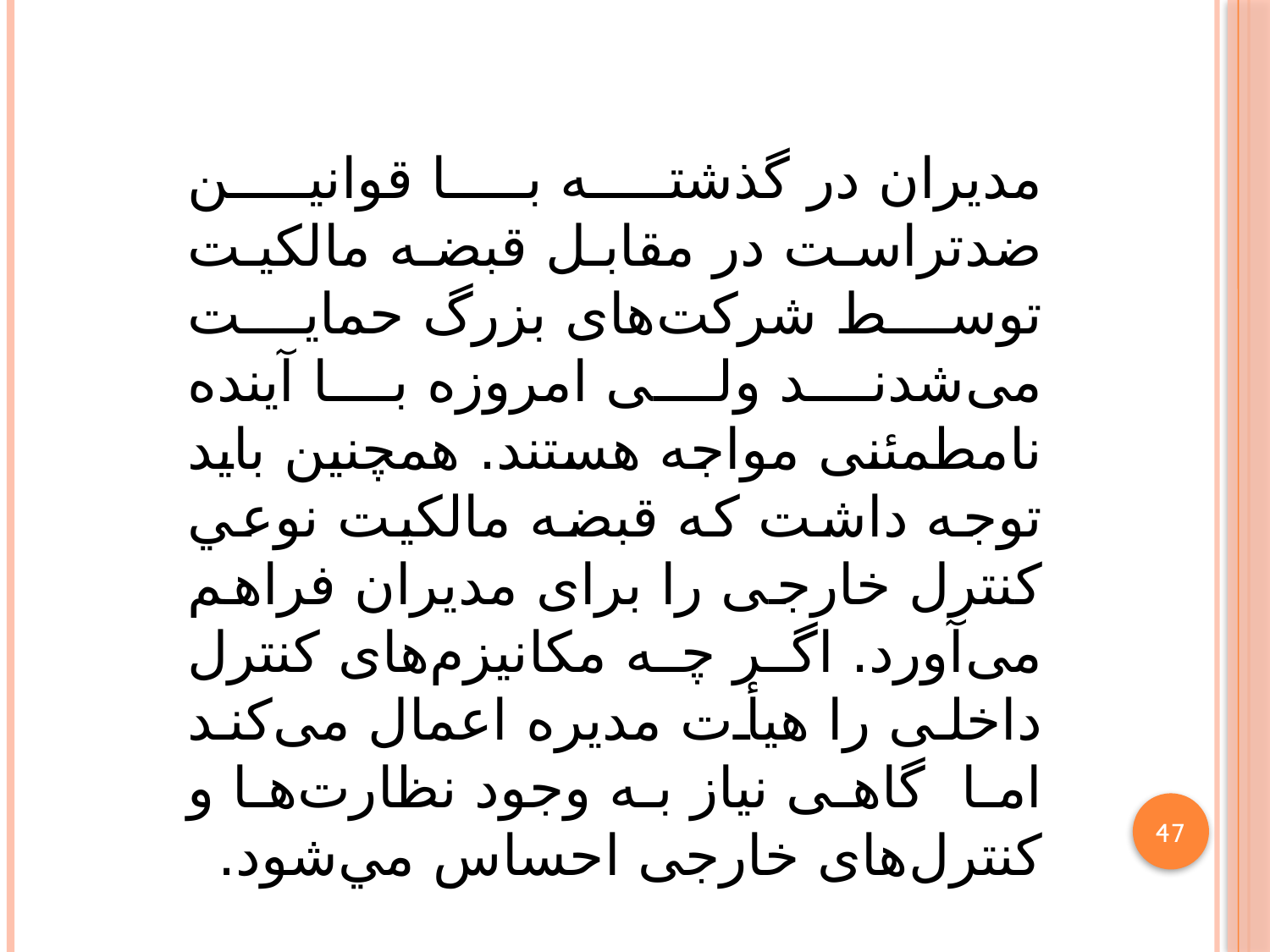

مدیران در گذشته با قوانین ضدتراست در مقابل قبضه مالکیت توسط شرکت‌های بزرگ حمایت می‌شدند ولی امروزه با آینده نامطمئنی مواجه هستند. همچنين بايد توجه داشت که قبضه مالکیت نوعي کنترل خارجی را برای مدیران فراهم می‌آورد. اگر چه مکانیزم‌های کنترل داخلی را هیأت مدیره اعمال می‌کند اما  گاهی نیاز به وجود نظارت‌ها و کنترل‌های خارجی احساس مي‌شود.
47